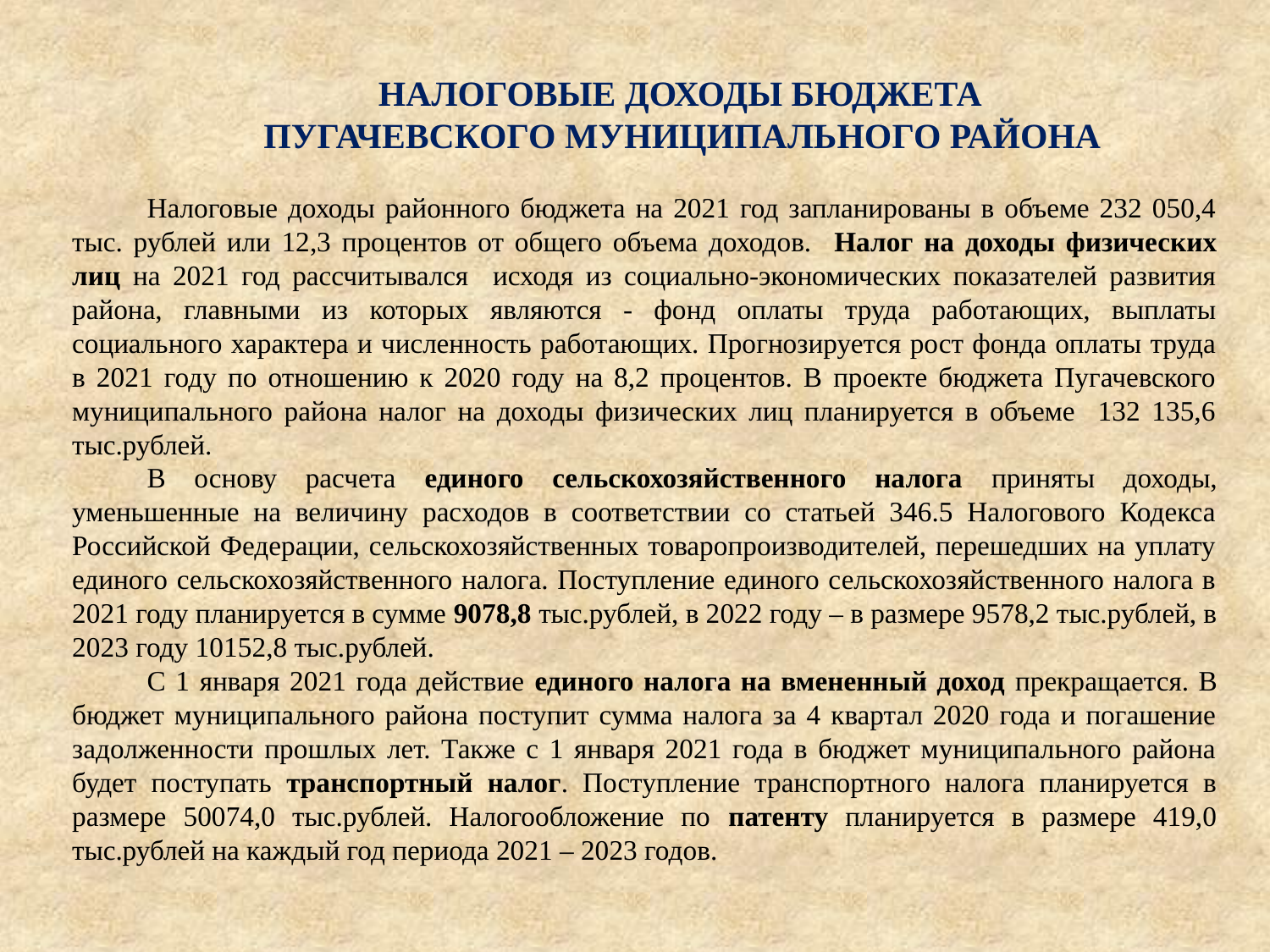

НАЛОГОВЫЕ ДОХОДЫ БЮДЖЕТА
ПУГАЧЕВСКОГО МУНИЦИПАЛЬНОГО РАЙОНА

Налоговые доходы районного бюджета на 2021 год запланированы в объеме 232 050,4 тыс. рублей или 12,3 процентов от общего объема доходов.  Налог на доходы физических лиц на 2021 год рассчитывался  исходя из социально-экономических показателей развития района, главными из которых являются - фонд оплаты труда работающих, выплаты социального характера и численность работающих. Прогнозируется рост фонда оплаты труда в 2021 году по отношению к 2020 году на 8,2 процентов. В проекте бюджета Пугачевского муниципального района налог на доходы физических лиц планируется в объеме  132 135,6 тыс.рублей.
В основу расчета единого сельскохозяйственного налога приняты доходы, уменьшенные на величину расходов в соответствии со статьей 346.5 Налогового Кодекса Российской Федерации, сельскохозяйственных товаропроизводителей, перешедших на уплату единого сельскохозяйственного налога. Поступление единого сельскохозяйственного налога в 2021 году планируется в сумме 9078,8 тыс.рублей, в 2022 году – в размере 9578,2 тыс.рублей, в 2023 году 10152,8 тыс.рублей.
С 1 января 2021 года действие единого налога на вмененный доход прекращается. В бюджет муниципального района поступит сумма налога за 4 квартал 2020 года и погашение задолженности прошлых лет. Также с 1 января 2021 года в бюджет муниципального района будет поступать транспортный налог. Поступление транспортного налога планируется в размере 50074,0 тыс.рублей. Налогообложение по патенту планируется в размере 419,0 тыс.рублей на каждый год периода 2021 – 2023 годов.